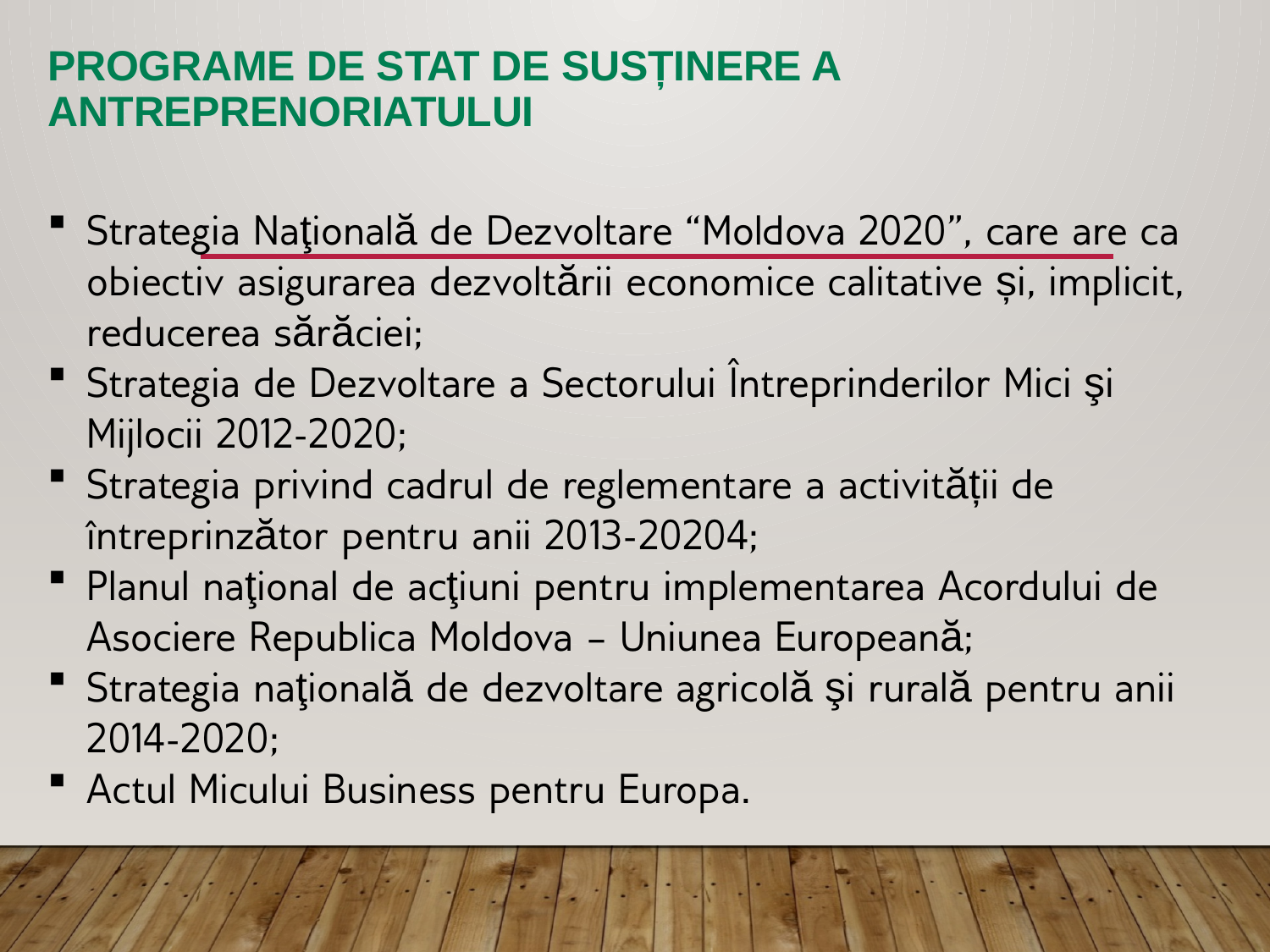

# PROGRAME DE STAT DE SUSȚINERE A ANTREPRENORIATULUI
Strategia Naţională de Dezvoltare “Moldova 2020”, care are ca obiectiv asigurarea dezvoltării economice calitative și, implicit, reducerea sărăciei;
Strategia de Dezvoltare a Sectorului Întreprinderilor Mici şi Mijlocii 2012-2020;
Strategia privind cadrul de reglementare a activității de întreprinzător pentru anii 2013-20204;
Planul naţional de acţiuni pentru implementarea Acordului de Asociere Republica Moldova – Uniunea Europeană;
Strategia naţională de dezvoltare agricolă şi rurală pentru anii 2014-2020;
Actul Micului Business pentru Europa.